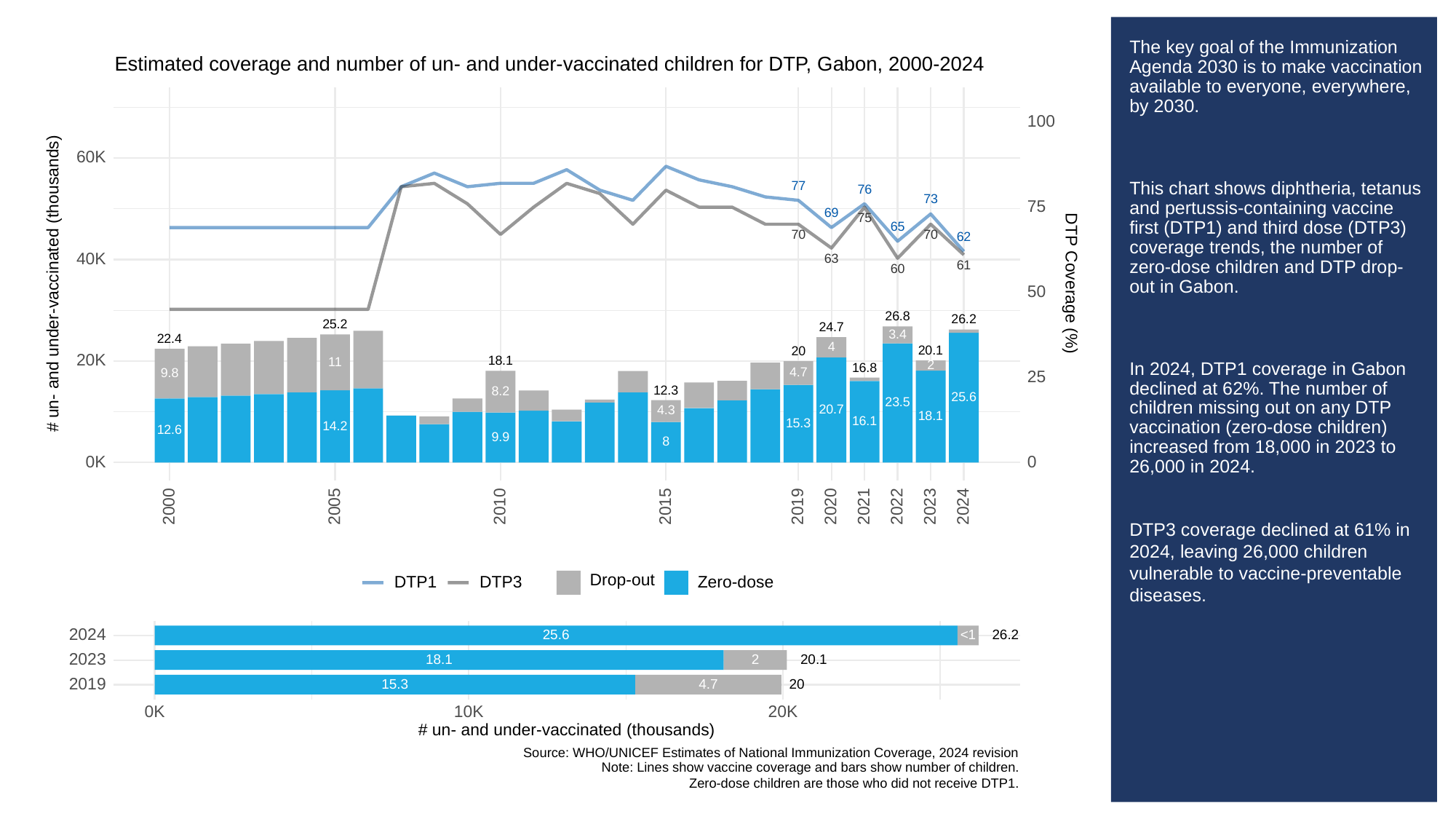

# The key goal of the Immunization Agenda 2030 is to make vaccination available to everyone, everywhere, by 2030.

This chart shows diphtheria, tetanus and pertussis-containing vaccine first (DTP1) and third dose (DTP3) coverage trends, the number of zero-dose children and DTP drop-out in Gabon.

In 2024, DTP1 coverage in Gabon declined at 62%. The number of children missing out on any DTP vaccination (zero-dose children) increased from 18,000 in 2023 to 26,000 in 2024.

DTP3 coverage declined at 61% in 2024, leaving 26,000 children vulnerable to vaccine-preventable diseases.

Estimated coverage and number of un- and under-vaccinated children for DTP, Gabon, 2000-2024

100
60K

77

76
73
75

69
75
65
70
70
62
40K
63

61
60
# un- and under-vaccinated (thousands)
DTP Coverage (%)
50

26.8
26.2
25.2
24.7

3.4

22.4

4

20.1

20

20K
18.1

11

2

16.8
4.7
9.8

25

12.3
8.2

25.6

23.5

20.7
4.3

18.1

16.1
15.3

14.2

12.6
9.9
8
0K
0

2023
2000
2005
2010
2015
2019
2020
2021
2022
2024

Drop-out
DTP3
Zero-dose
DTP1

2024
25.6
26.2
<1

2023
18.1
20.1
2

2019
15.3
20
4.7

0K
10K
20K
# un- and under-vaccinated (thousands)
Source: WHO/UNICEF Estimates of National Immunization Coverage, 2024 revision
Note: Lines show vaccine coverage and bars show number of children.
Zero-dose children are those who did not receive DTP1.